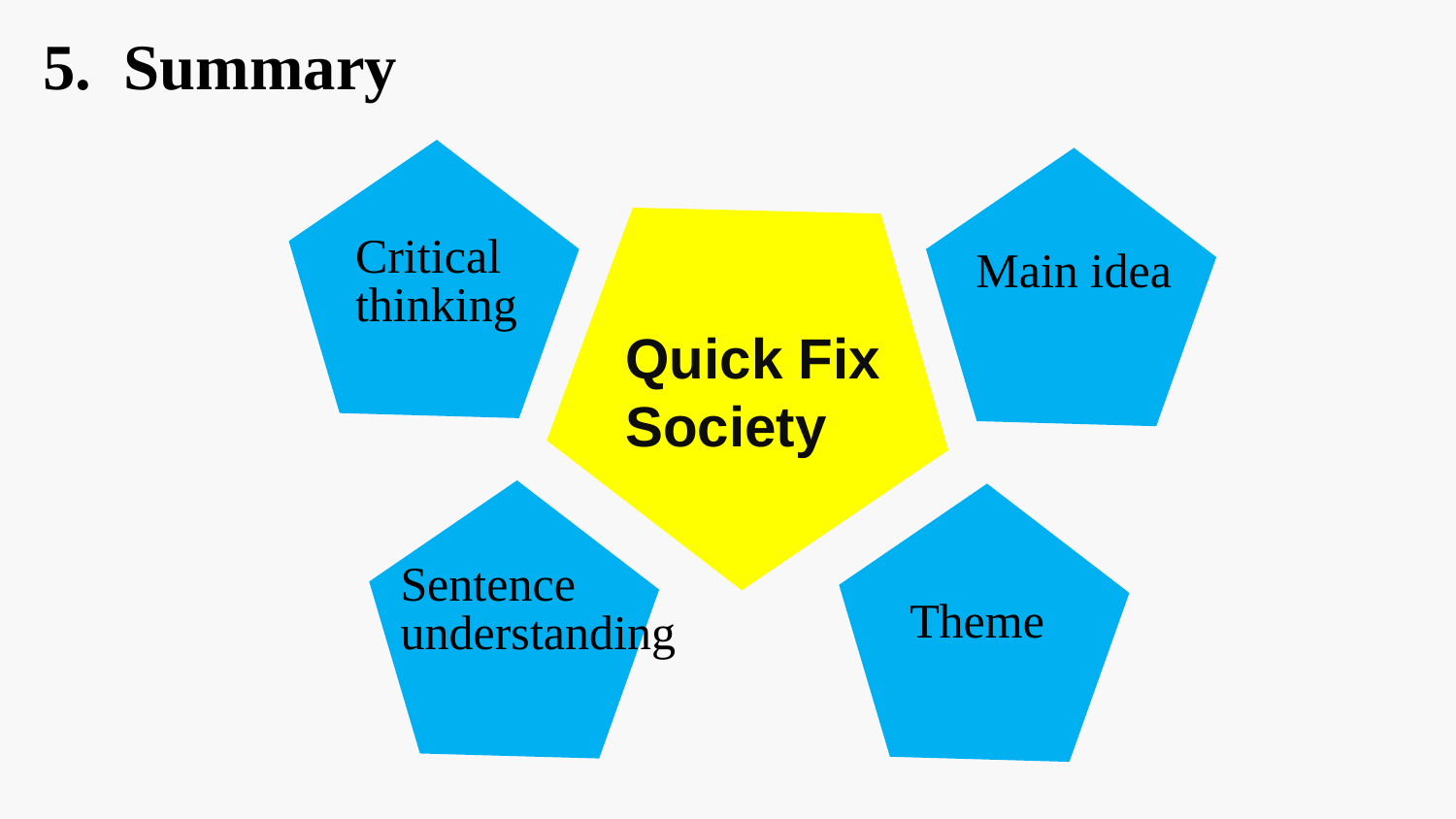

5.  Summary

Critical
thinking

Main idea

Quick Fix Society

Sentence  understanding

Theme